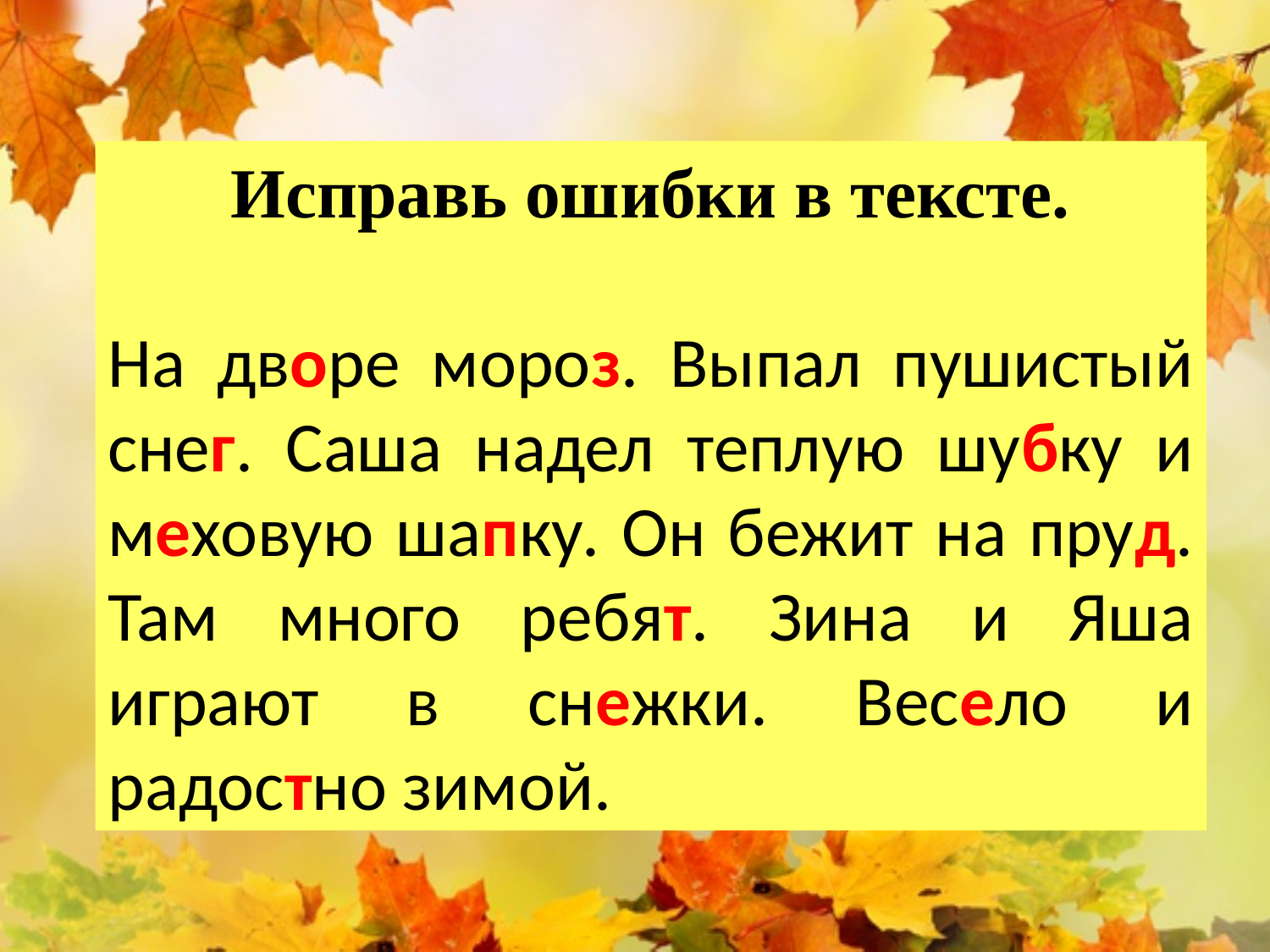

Исправь ошибки в тексте.

На дворе мороз. Выпал пушистый снег. Саша надел теплую шубку и меховую шапку. Он бежит на пруд. Там много ребят. Зина и Яша играют в снежки. Весело и радостно зимой.